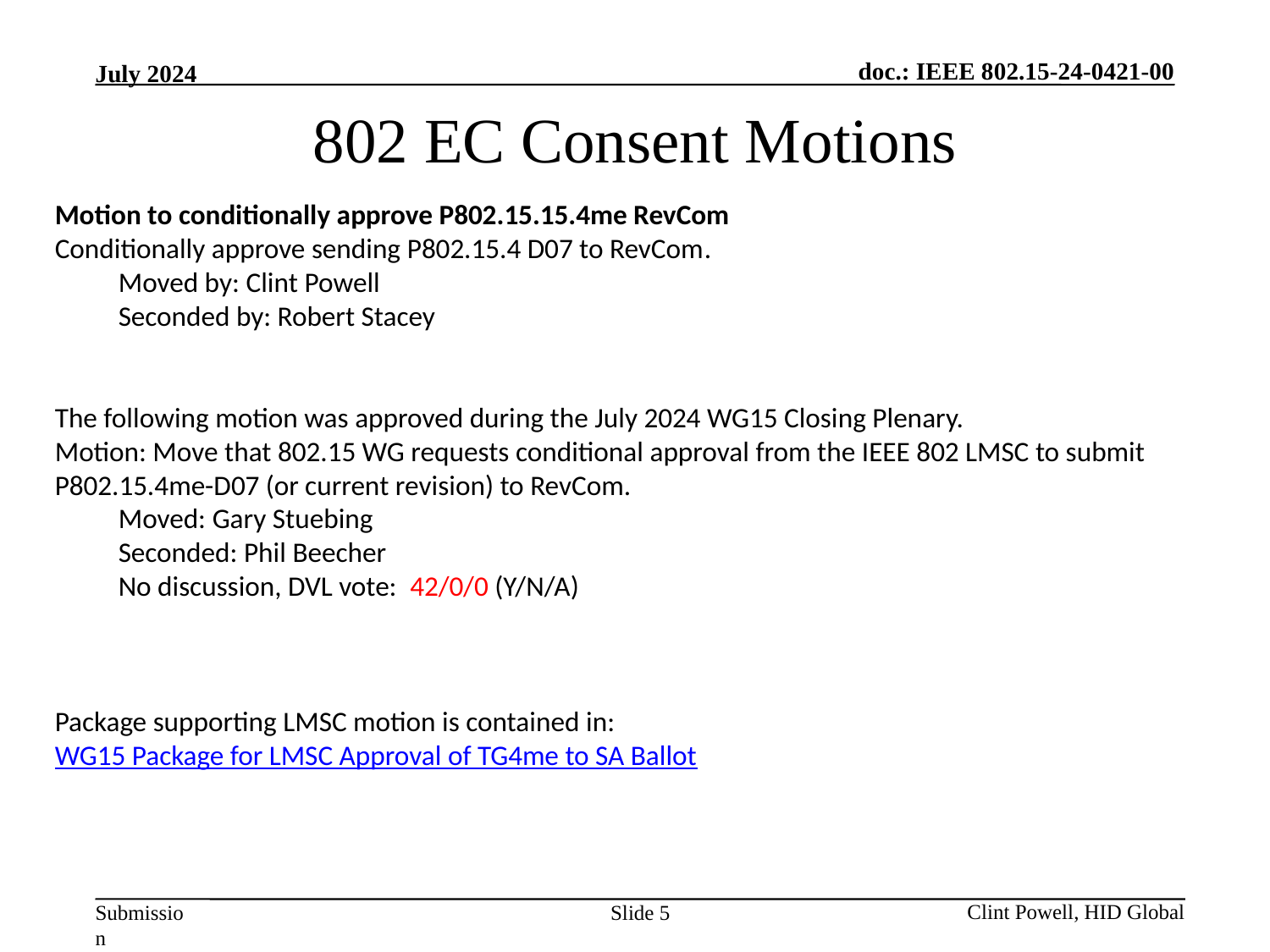

802 EC Consent Motions
Motion to conditionally approve P802.15.15.4me RevCom
Conditionally approve sending P802.15.4 D07 to RevCom.
Moved by: Clint Powell
Seconded by: Robert Stacey

The following motion was approved during the July 2024 WG15 Closing Plenary.
Motion: Move that 802.15 WG requests conditional approval from the IEEE 802 LMSC to submit P802.15.4me-D07 (or current revision) to RevCom.
Moved: Gary Stuebing
Seconded: Phil Beecher
No discussion, DVL vote:  42/0/0 (Y/N/A)

Package supporting LMSC motion is contained in: WG15 Package for LMSC Approval of TG4me to SA Ballot

Slide 5